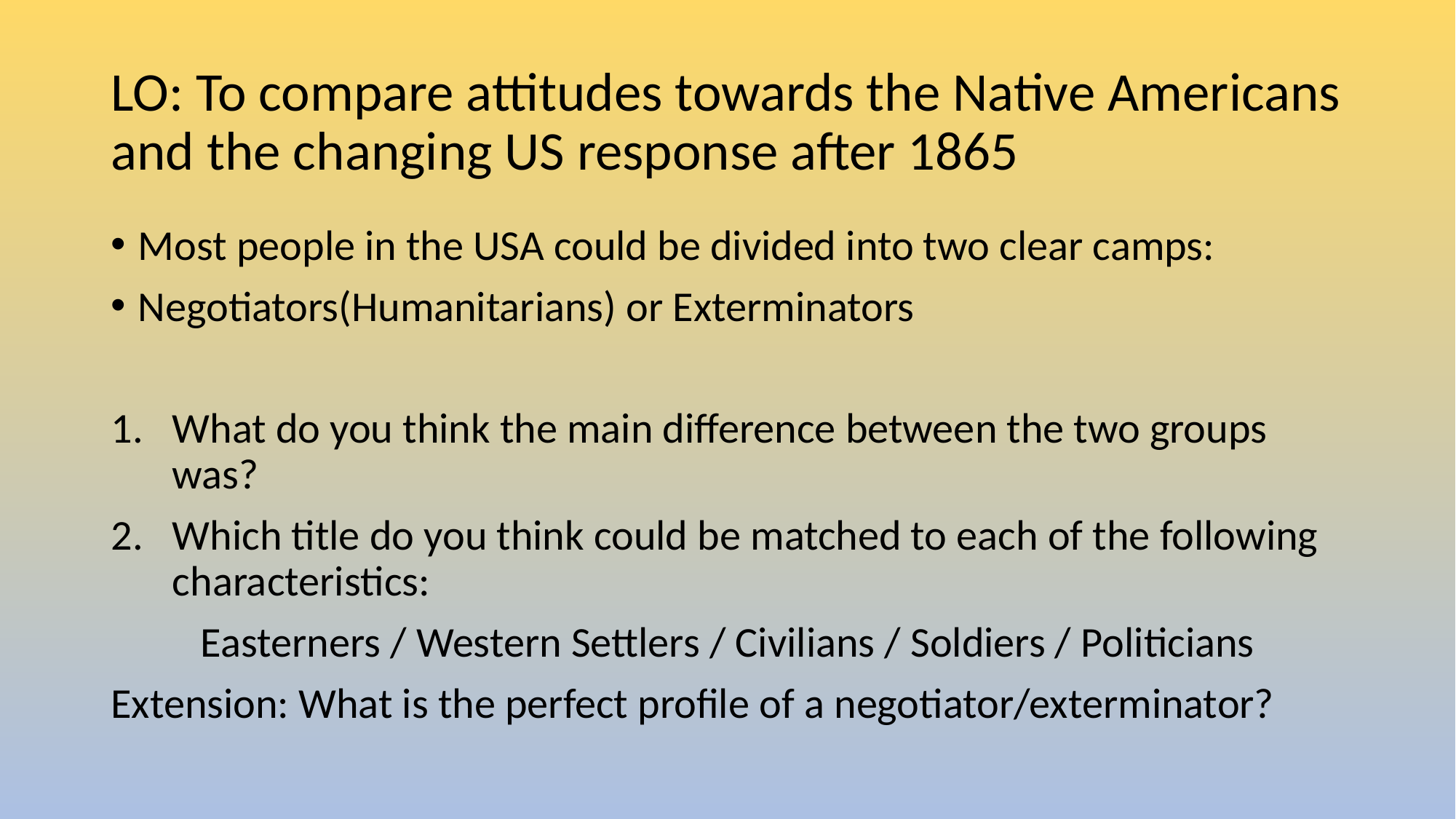

# LO: To compare attitudes towards the Native Americans and the changing US response after 1865
Most people in the USA could be divided into two clear camps:
Negotiators(Humanitarians) or Exterminators

What do you think the main difference between the two groups was?
Which title do you think could be matched to each of the following characteristics:
Easterners / Western Settlers / Civilians / Soldiers / Politicians
Extension: What is the perfect profile of a negotiator/exterminator?